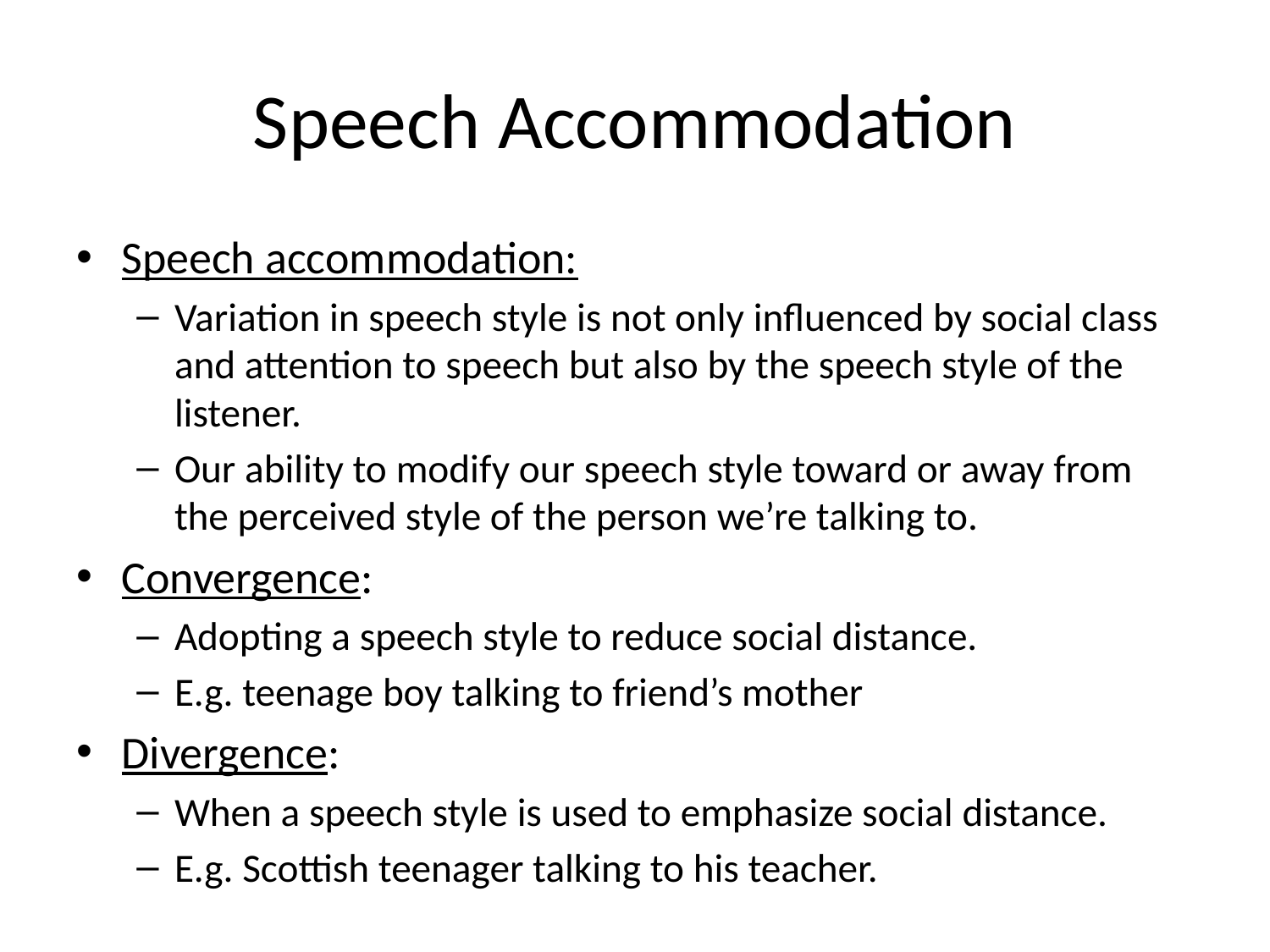

# Speech Accommodation
Speech accommodation:
Variation in speech style is not only influenced by social class and attention to speech but also by the speech style of the listener.
Our ability to modify our speech style toward or away from the perceived style of the person we’re talking to.
Convergence:
Adopting a speech style to reduce social distance.
E.g. teenage boy talking to friend’s mother
Divergence:
When a speech style is used to emphasize social distance.
E.g. Scottish teenager talking to his teacher.